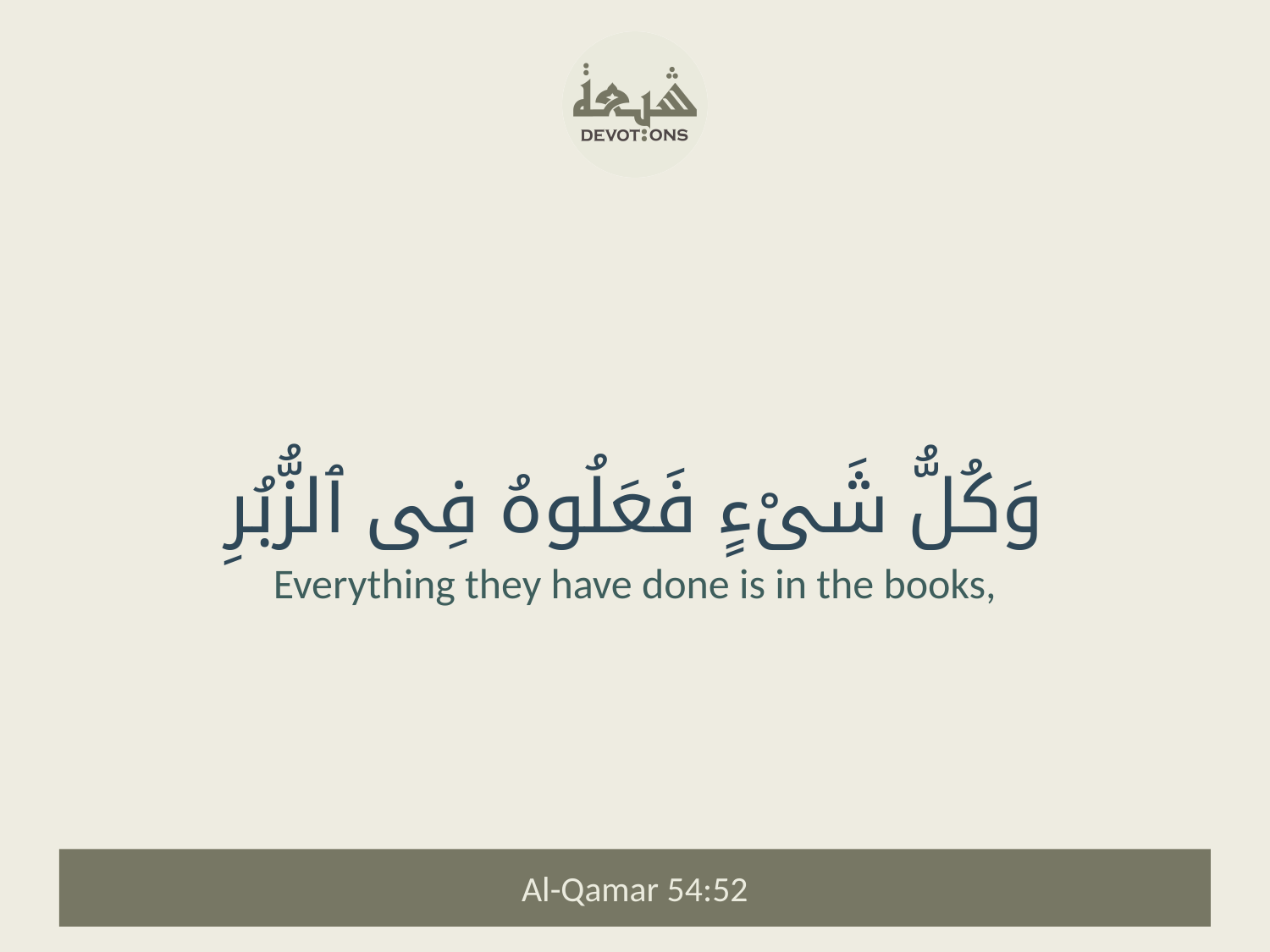

وَكُلُّ شَىْءٍ فَعَلُوهُ فِى ٱلزُّبُرِ
Everything they have done is in the books,
Al-Qamar 54:52